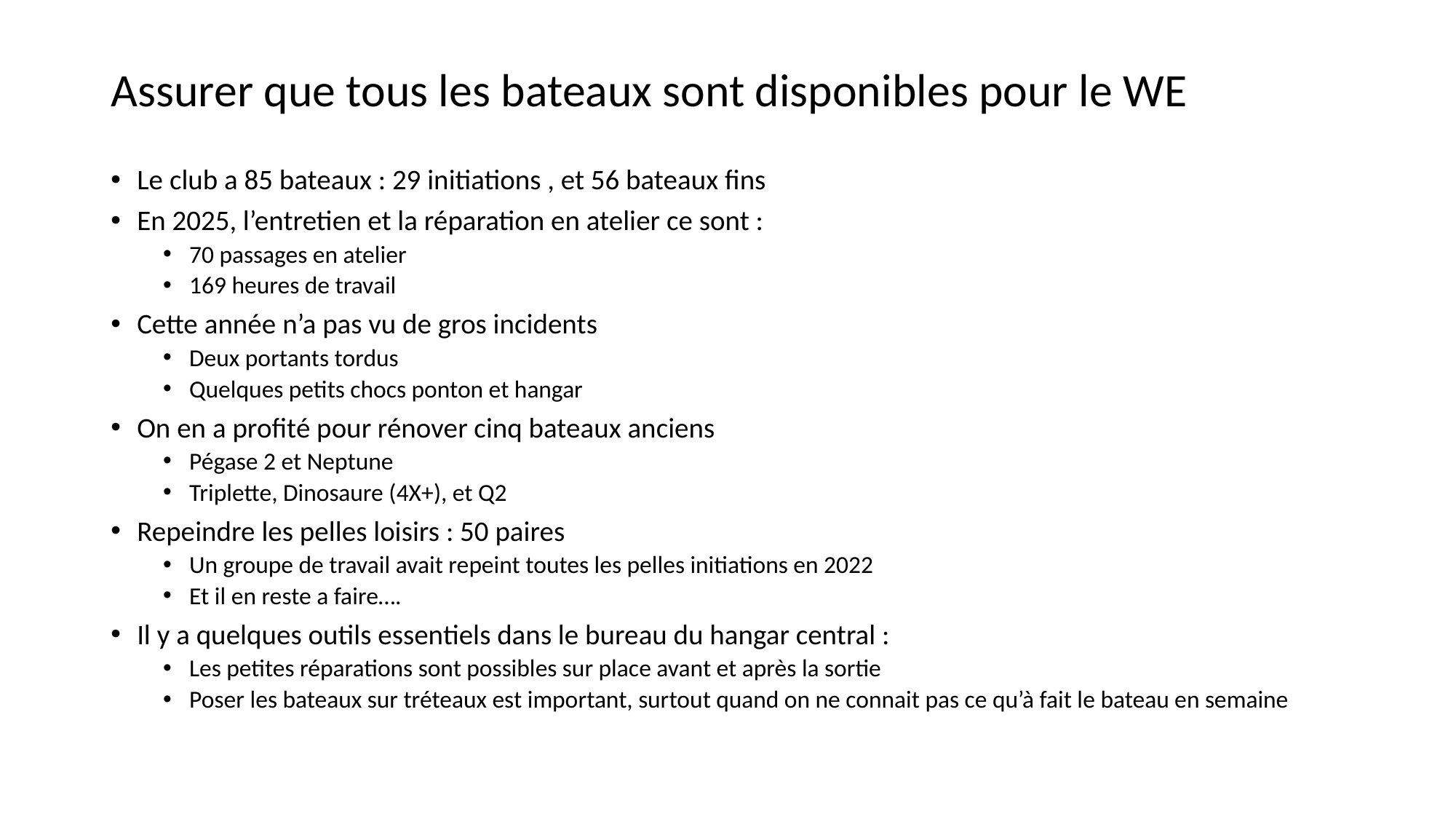

# Assurer que tous les bateaux sont disponibles pour le WE
Le club a 85 bateaux : 29 initiations , et 56 bateaux fins
En 2025, l’entretien et la réparation en atelier ce sont :
70 passages en atelier
169 heures de travail
Cette année n’a pas vu de gros incidents
Deux portants tordus
Quelques petits chocs ponton et hangar
On en a profité pour rénover cinq bateaux anciens
Pégase 2 et Neptune
Triplette, Dinosaure (4X+), et Q2
Repeindre les pelles loisirs : 50 paires
Un groupe de travail avait repeint toutes les pelles initiations en 2022
Et il en reste a faire….
Il y a quelques outils essentiels dans le bureau du hangar central :
Les petites réparations sont possibles sur place avant et après la sortie
Poser les bateaux sur tréteaux est important, surtout quand on ne connait pas ce qu’à fait le bateau en semaine